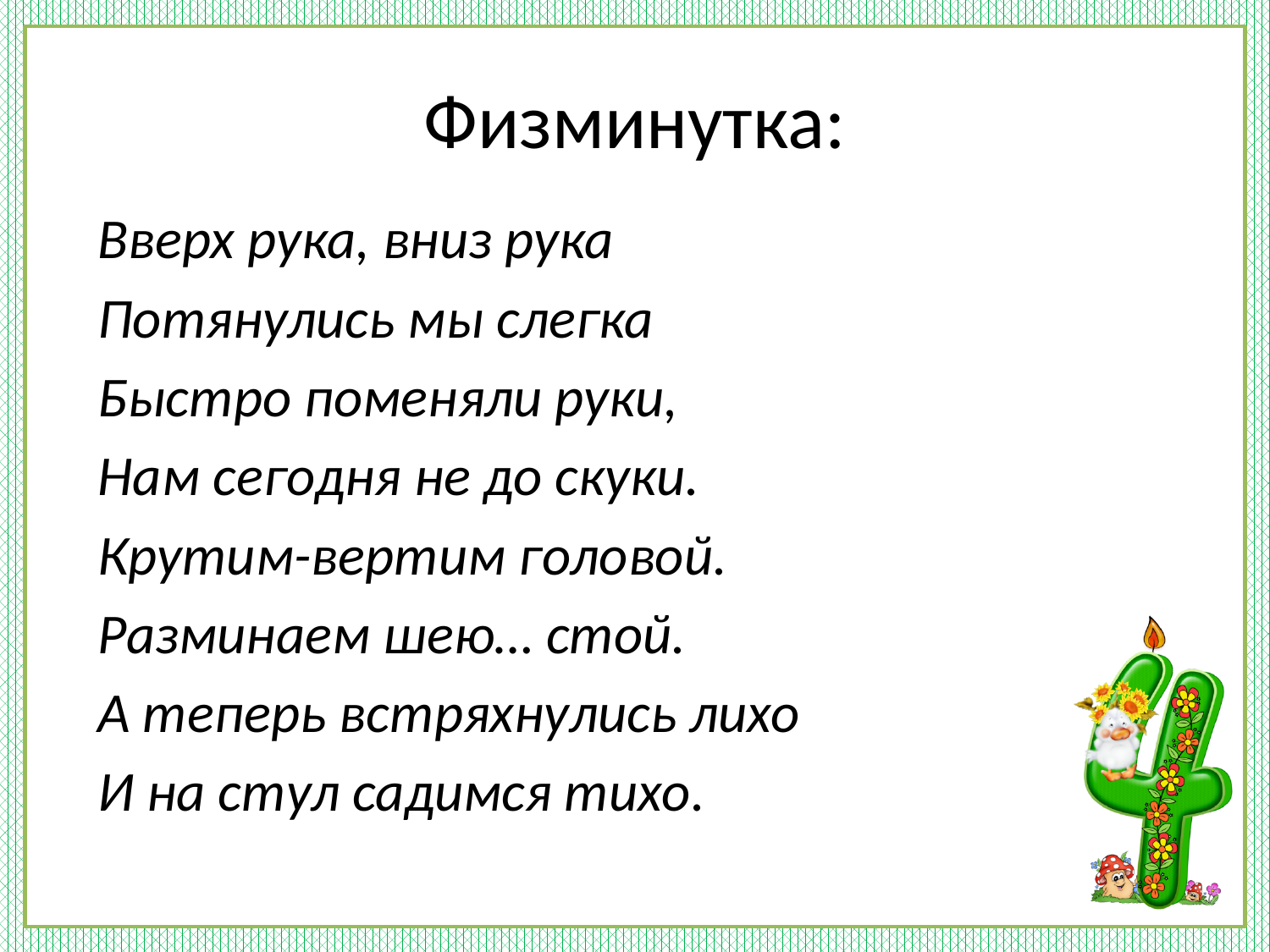

# Физминутка:
Вверх рука, вниз рука
Потянулись мы слегка
Быстро поменяли руки,
Нам сегодня не до скуки.
Крутим-вертим головой.
Разминаем шею… стой.
А теперь встряхнулись лихо
И на стул садимся тихо.